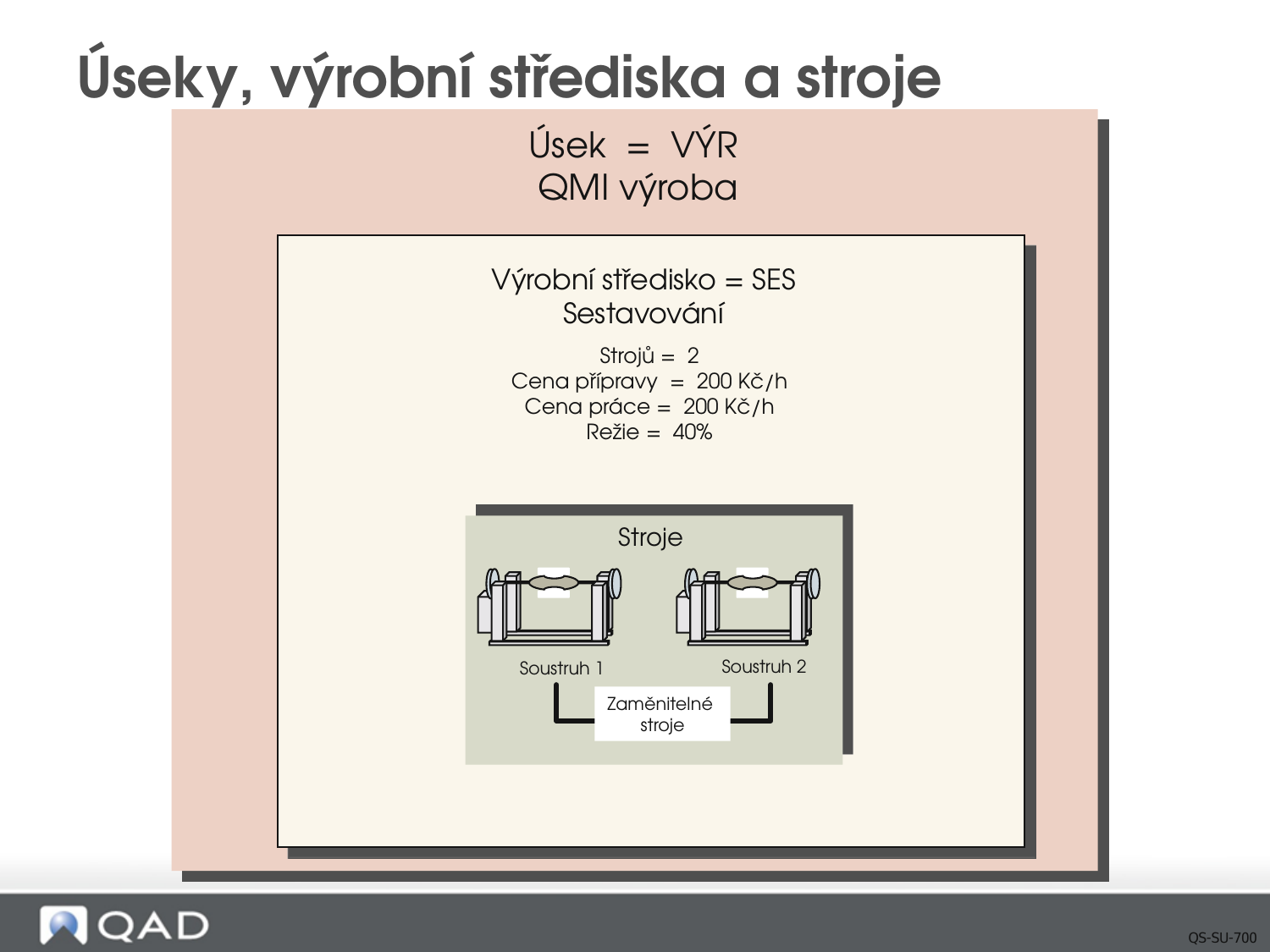

# Úseky, výrobní střediska a stroje

Úsek  =  VÝR
 QMI výroba

Výrobní středisko = SES
Sestavování
Strojů =  2
Cena přípravy  =  200 Kč/h
Cena práce =  200 Kč/h
Režie =  40%
Stroje

Soustruh 2
Soustruh 1

Zaměnitelné
stroje
QS-SU-700